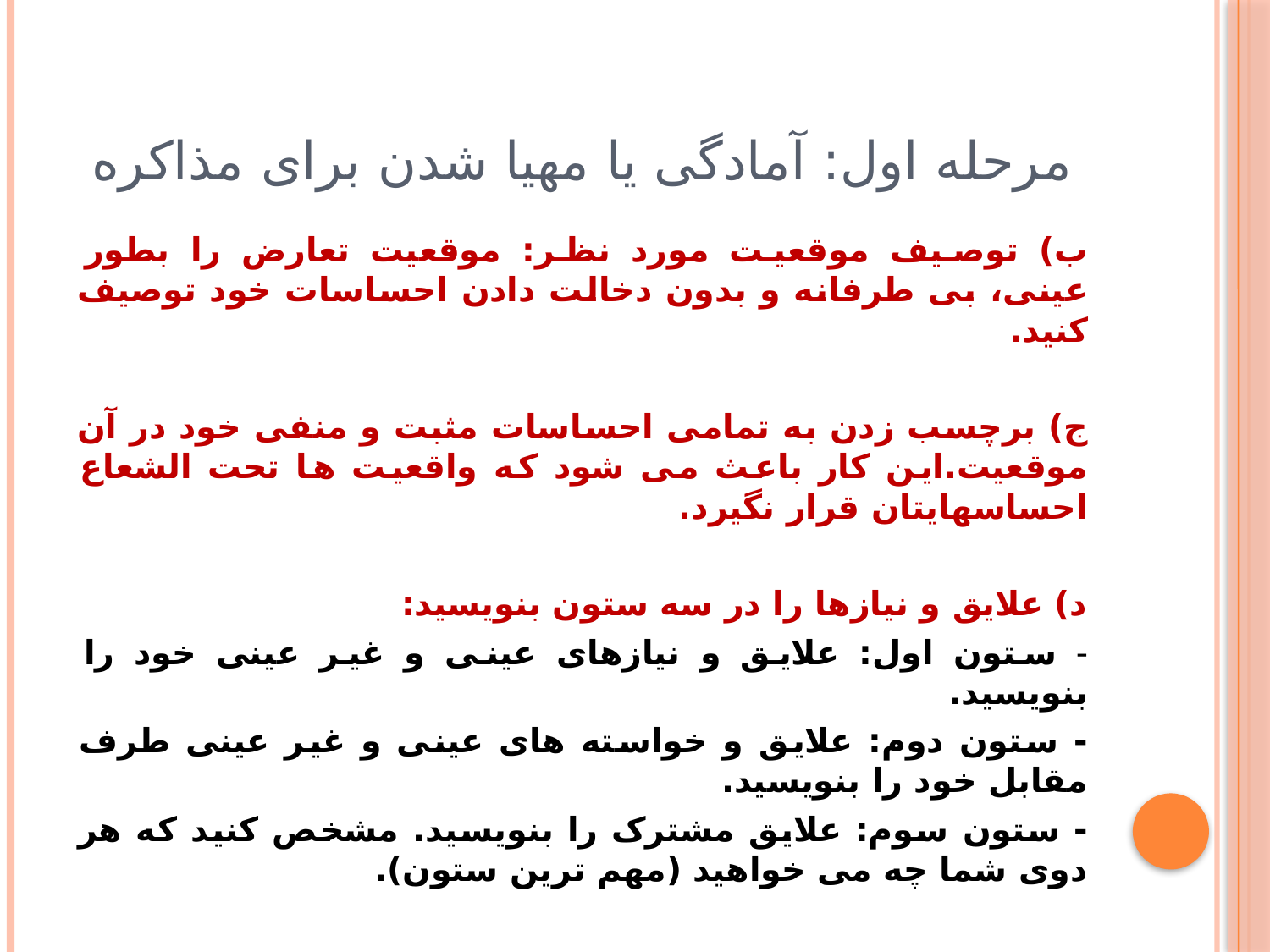

# مرحله اول: آمادگی یا مهیا شدن برای مذاکره
ب) توصیف موقعیت مورد نظر: موقعیت تعارض را بطور عینی، بی طرفانه و بدون دخالت دادن احساسات خود توصیف کنید.

ج) برچسب زدن به تمامی احساسات مثبت و منفی خود در آن موقعیت.این کار باعث می شود که واقعیت ها تحت الشعاع احساسهایتان قرار نگیرد.

د) علایق و نیازها را در سه ستون بنویسید:
- ستون اول: علایق و نیازهای عینی و غیر عینی خود را بنویسید.
- ستون دوم: علایق و خواسته های عینی و غیر عینی طرف مقابل خود را بنویسید.
- ستون سوم: علایق مشترک را بنویسید. مشخص کنید که هر دوی شما چه می خواهید (مهم ترین ستون).